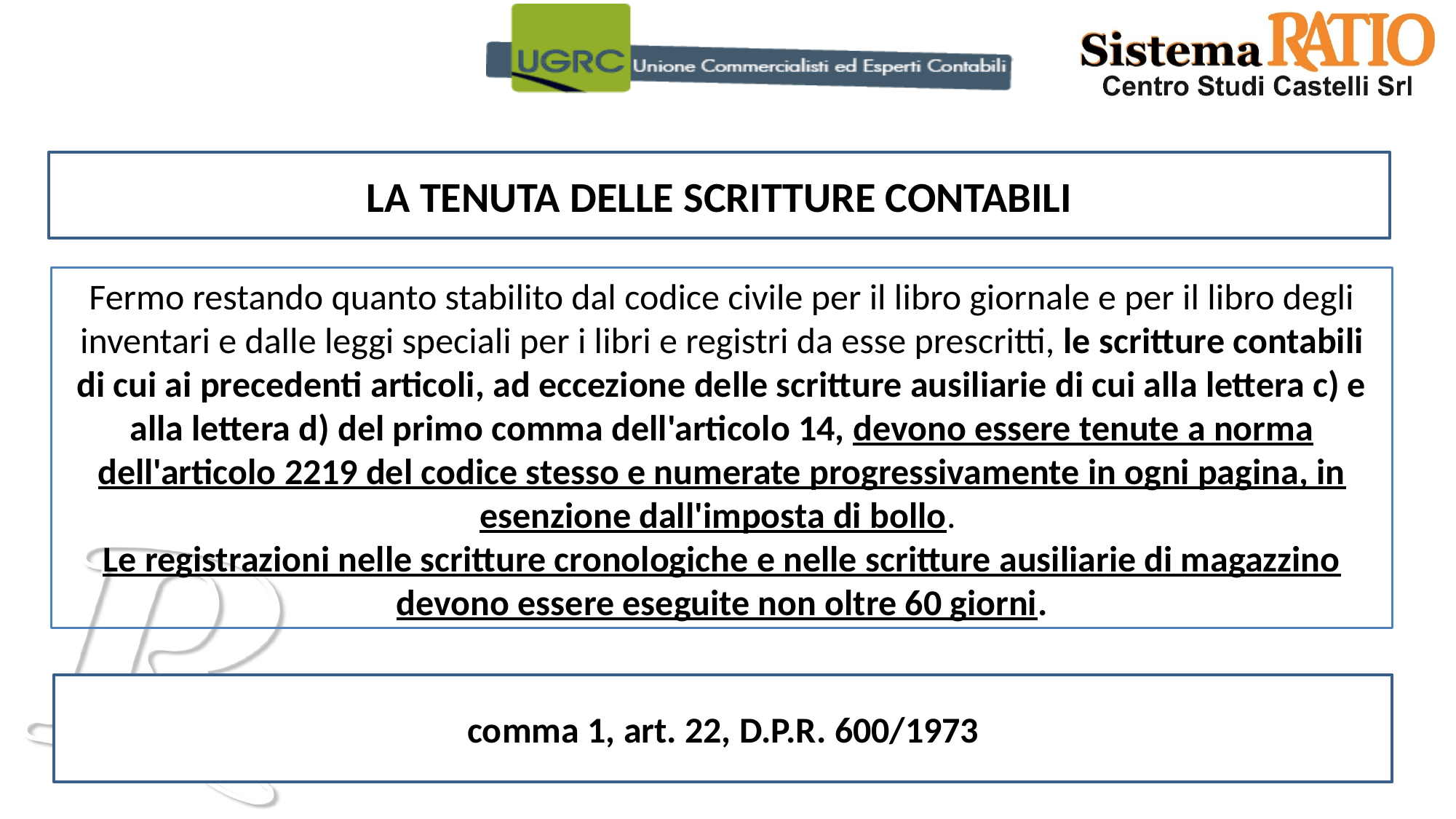

LA TENUTA DELLE SCRITTURE CONTABILI
Fermo restando quanto stabilito dal codice civile per il libro giornale e per il libro degli inventari e dalle leggi speciali per i libri e registri da esse prescritti, le scritture contabili di cui ai precedenti articoli, ad eccezione delle scritture ausiliarie di cui alla lettera c) e alla lettera d) del primo comma dell'articolo 14, devono essere tenute a norma dell'articolo 2219 del codice stesso e numerate progressivamente in ogni pagina, in esenzione dall'imposta di bollo.
Le registrazioni nelle scritture cronologiche e nelle scritture ausiliarie di magazzino devono essere eseguite non oltre 60 giorni.
comma 1, art. 22, D.P.R. 600/1973